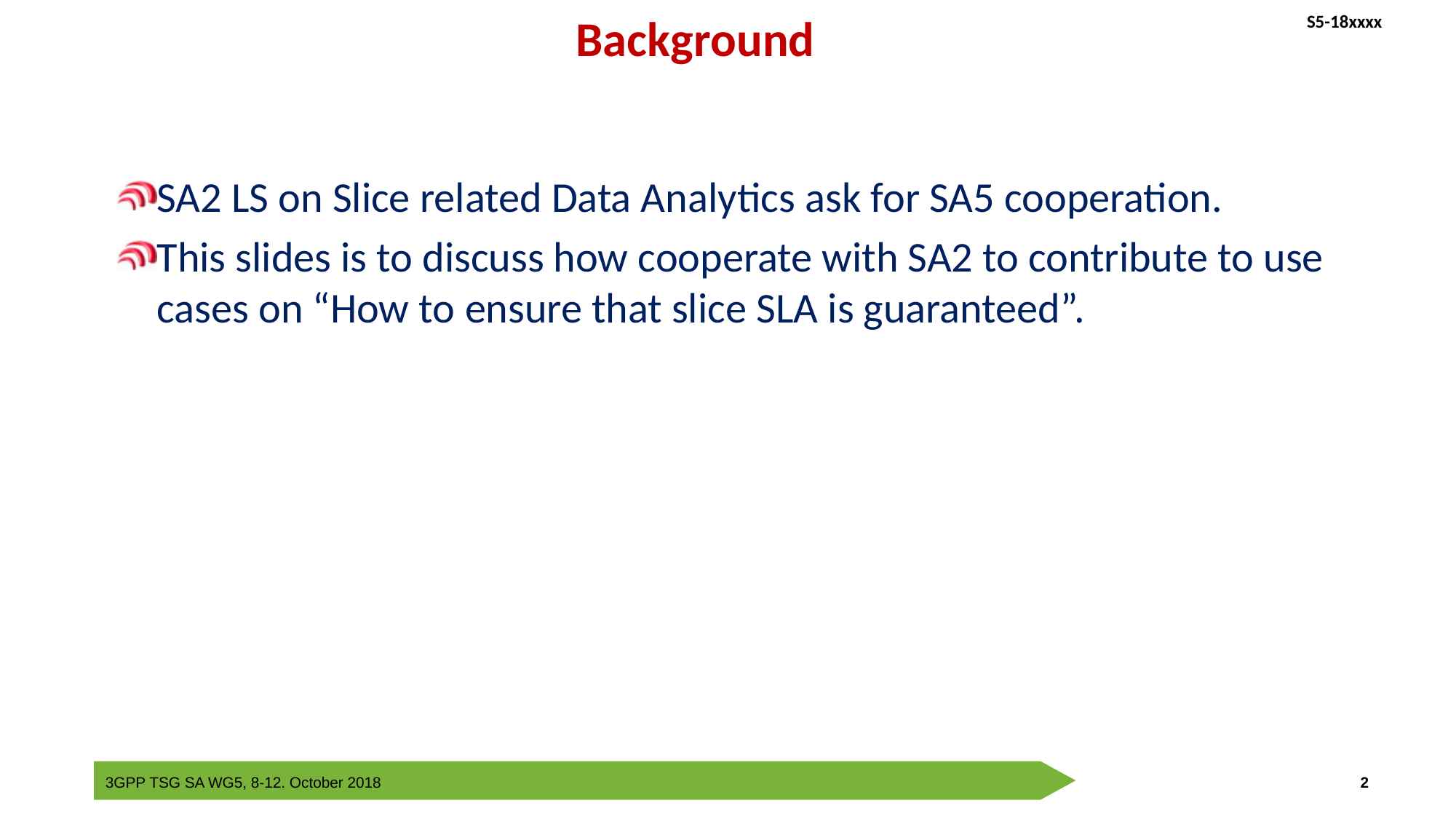

# Background
SA2 LS on Slice related Data Analytics ask for SA5 cooperation.
This slides is to discuss how cooperate with SA2 to contribute to use cases on “How to ensure that slice SLA is guaranteed”.